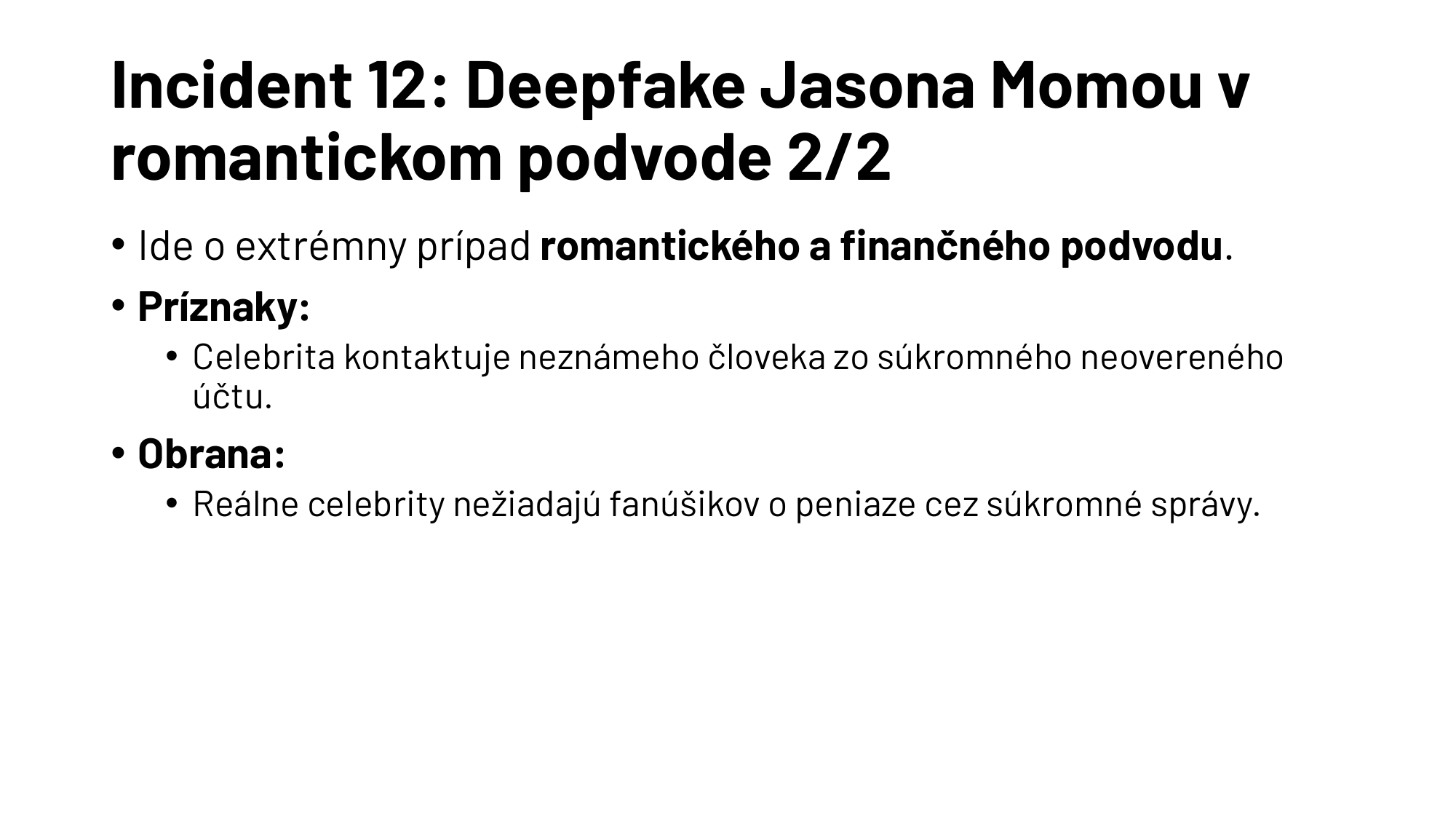

# Incident 12: Deepfake Jasona Momou v romantickom podvode 2/2
Ide o extrémny prípad romantického a finančného podvodu.
Príznaky:
Celebrita kontaktuje neznámeho človeka zo súkromného neovereného účtu.
Obrana:
Reálne celebrity nežiadajú fanúšikov o peniaze cez súkromné správy.